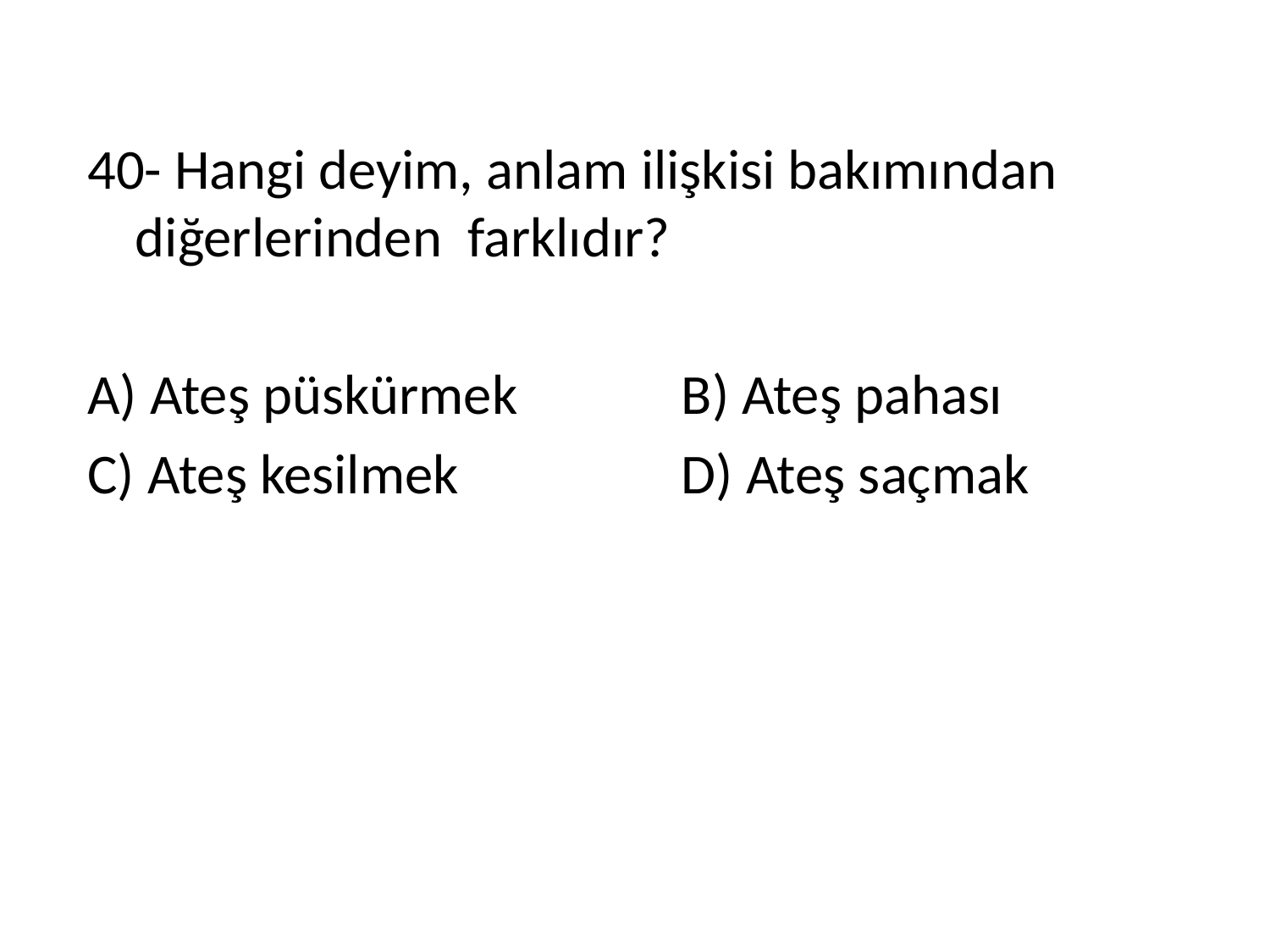

40- Hangi deyim, anlam ilişkisi bakımından diğerlerinden  farklıdır?

A) Ateş püskürmek	   B) Ateş pahası
C) Ateş kesilmek	             D) Ateş saçmak